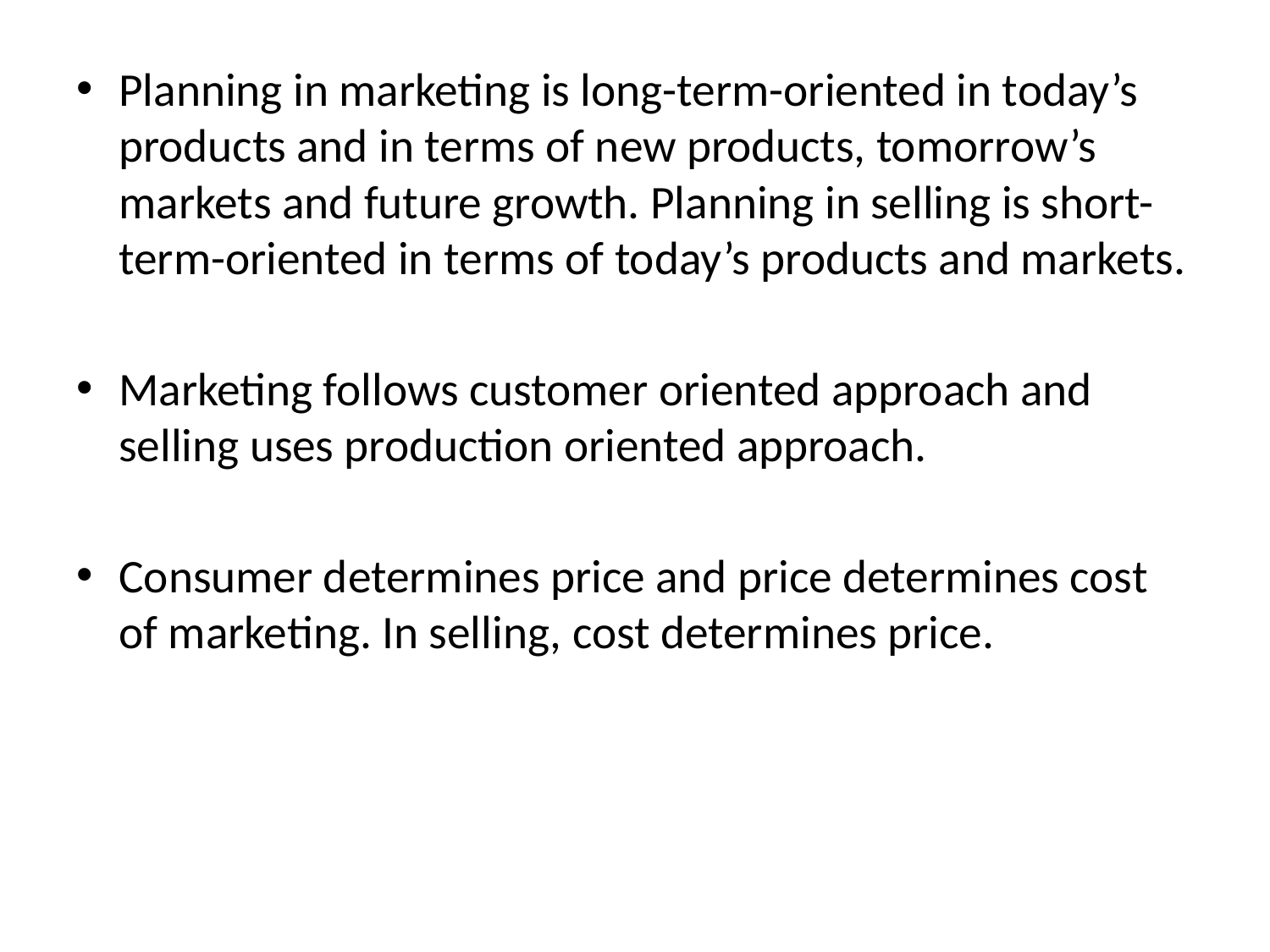

Planning in marketing is long-term-oriented in today’s products and in terms of new products, tomorrow’s markets and future growth. Planning in selling is short-term-oriented in terms of today’s products and markets.

Marketing follows customer oriented approach and selling uses production oriented approach.

Consumer determines price and price determines cost of marketing. In selling, cost determines price.